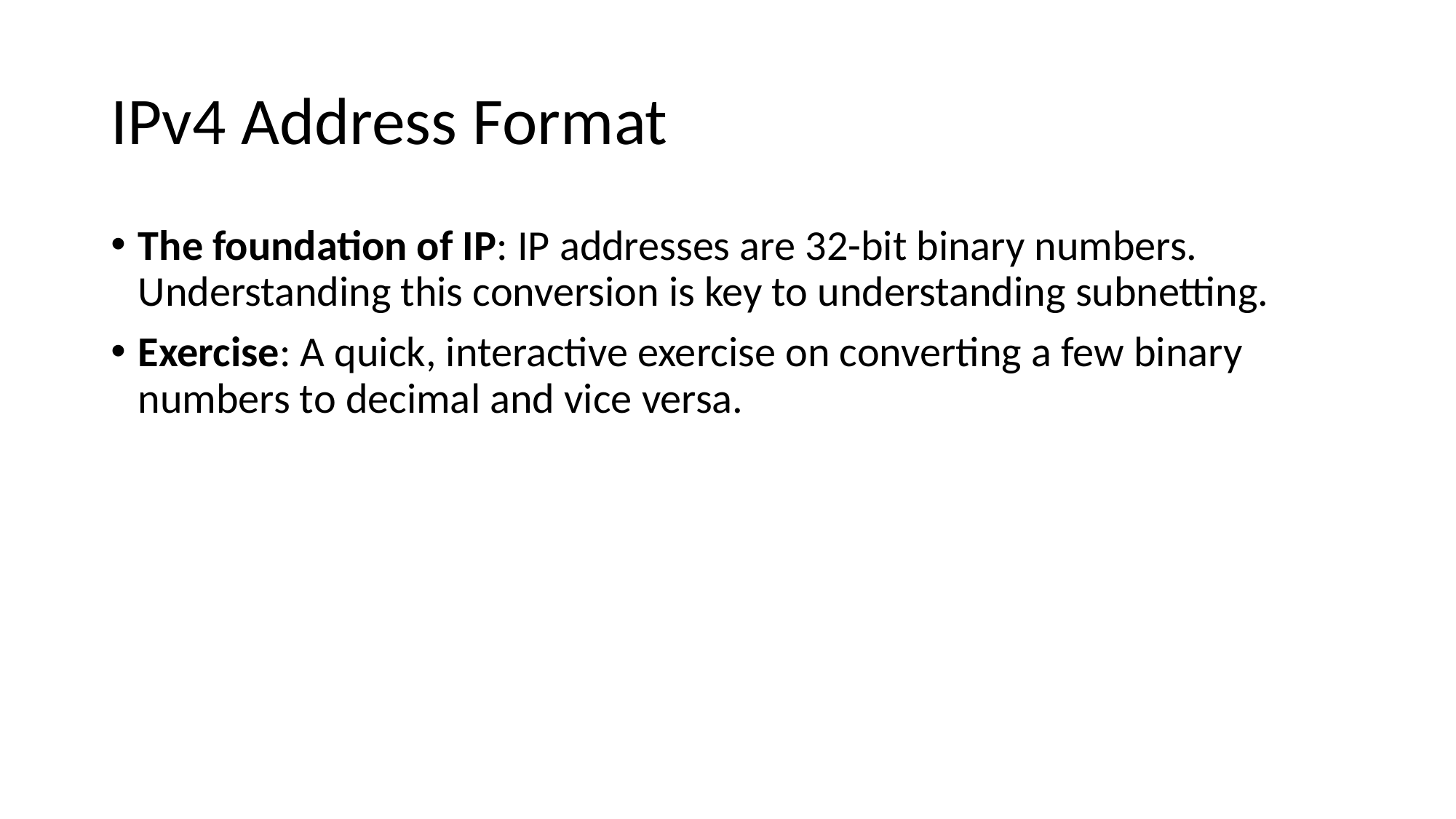

# IPv4 Address Format
The foundation of IP: IP addresses are 32-bit binary numbers. Understanding this conversion is key to understanding subnetting.
Exercise: A quick, interactive exercise on converting a few binary numbers to decimal and vice versa.